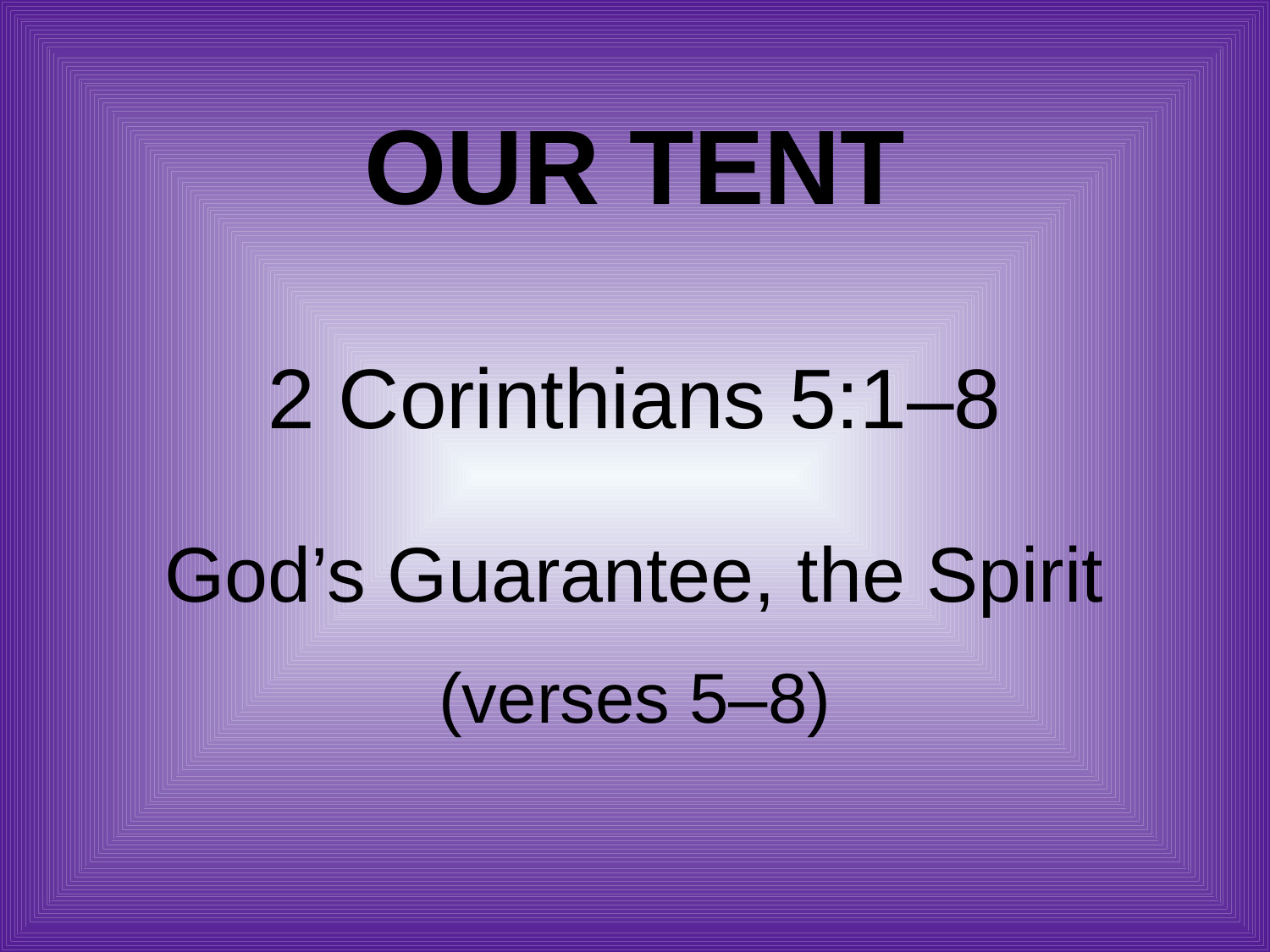

# Our Tent
2 Corinthians 5:1–8

God’s Guarantee, the Spirit
(verses 5–8)